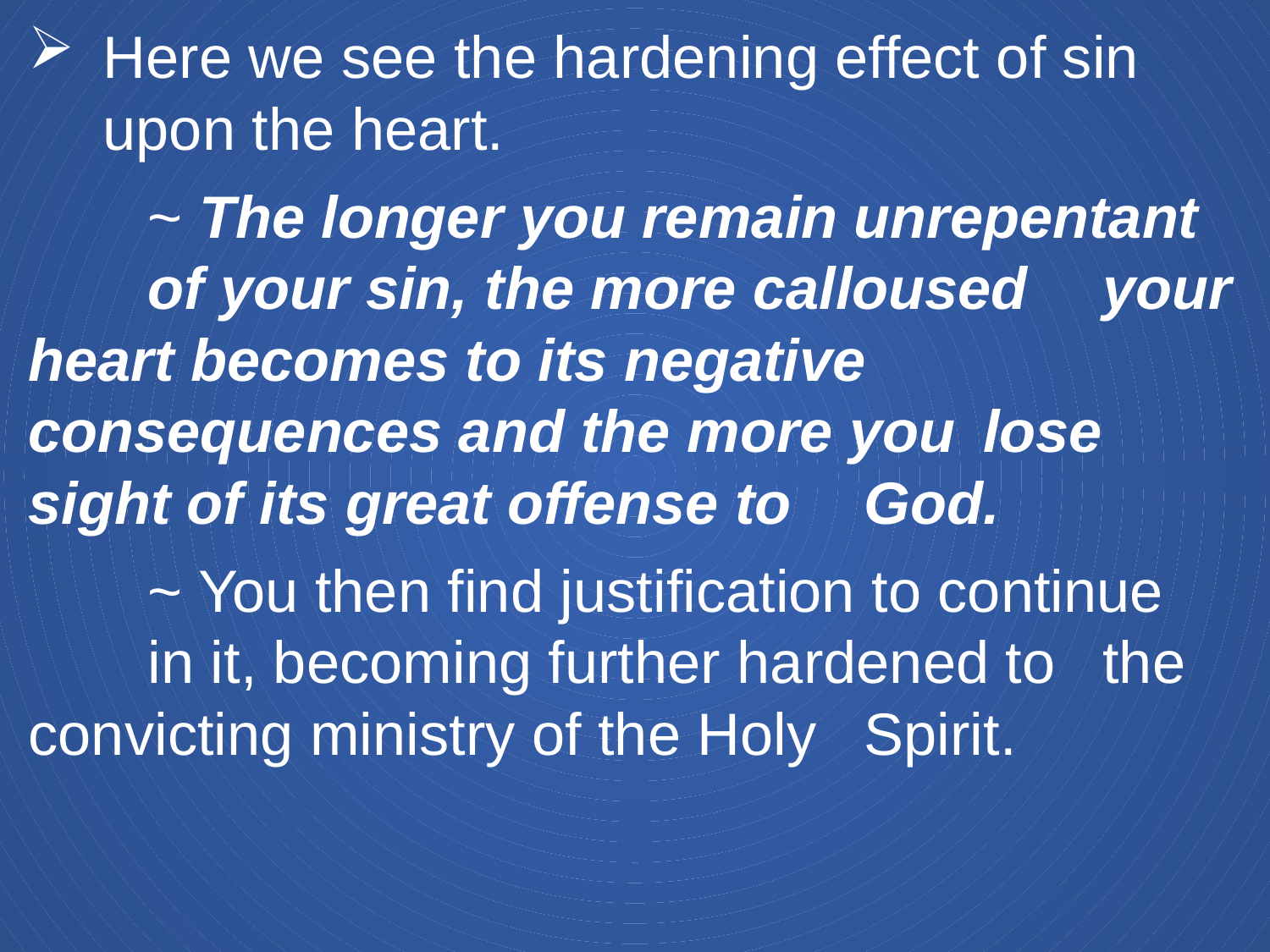

Here we see the hardening effect of sin upon the heart.
	~ The longer you remain unrepentant 			of your sin, the more calloused 				your heart becomes to its negative 			consequences and the more you 			lose sight of its great offense to 				God.
	~ You then find justification to continue 			in it, becoming further hardened to 				the convicting ministry of the Holy 				Spirit.